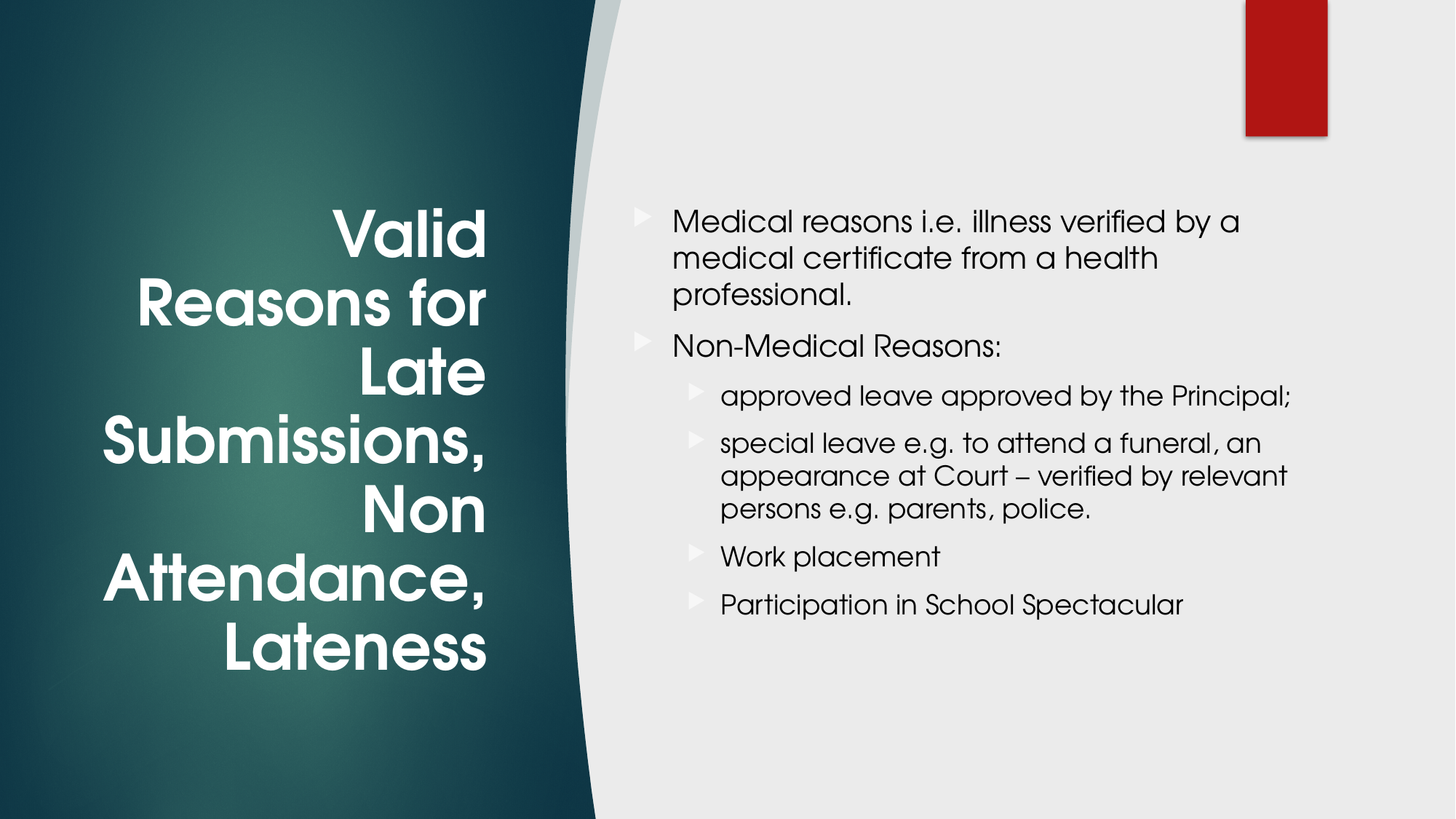

# Valid Reasons for Late Submissions, Non Attendance, Lateness
Medical reasons i.e. illness verified by a medical certificate from a health professional.
Non-Medical Reasons:
approved leave approved by the Principal;
special leave e.g. to attend a funeral, an appearance at Court – verified by relevant persons e.g. parents, police.
Work placement
Participation in School Spectacular